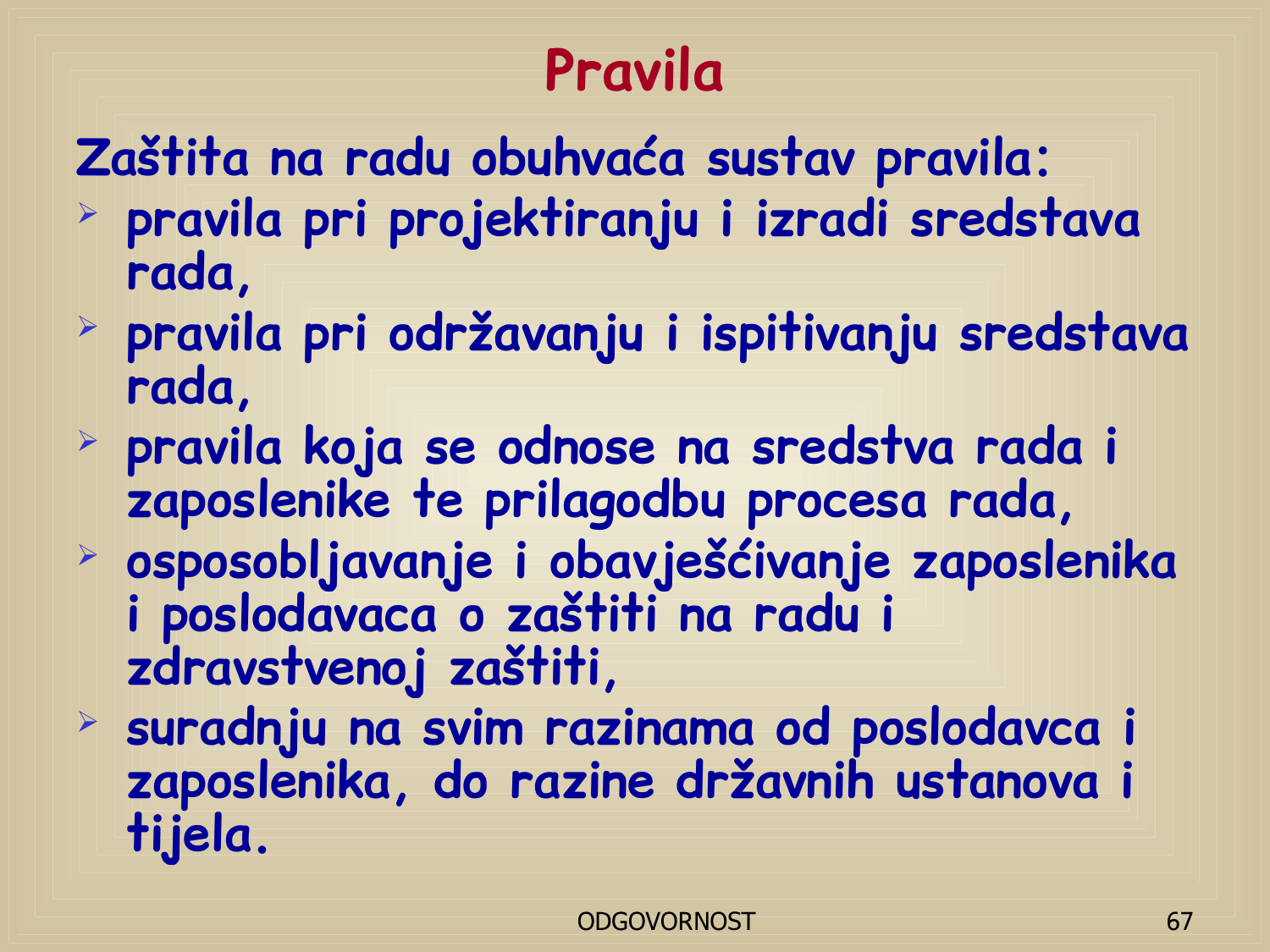

# Pravila
Zaštita na radu obuhvaća sustav pravila:
pravila pri projektiranju i izradi sredstava rada,
pravila pri održavanju i ispitivanju sredstava rada,
pravila koja se odnose na sredstva rada i zaposlenike te prilagodbu procesa rada,
osposobljavanje i obavješćivanje zaposlenika i poslodavaca o zaštiti na radu i zdravstvenoj zaštiti,
suradnju na svim razinama od poslodavca i zaposlenika, do razine državnih ustanova i tijela.
ODGOVORNOST
67